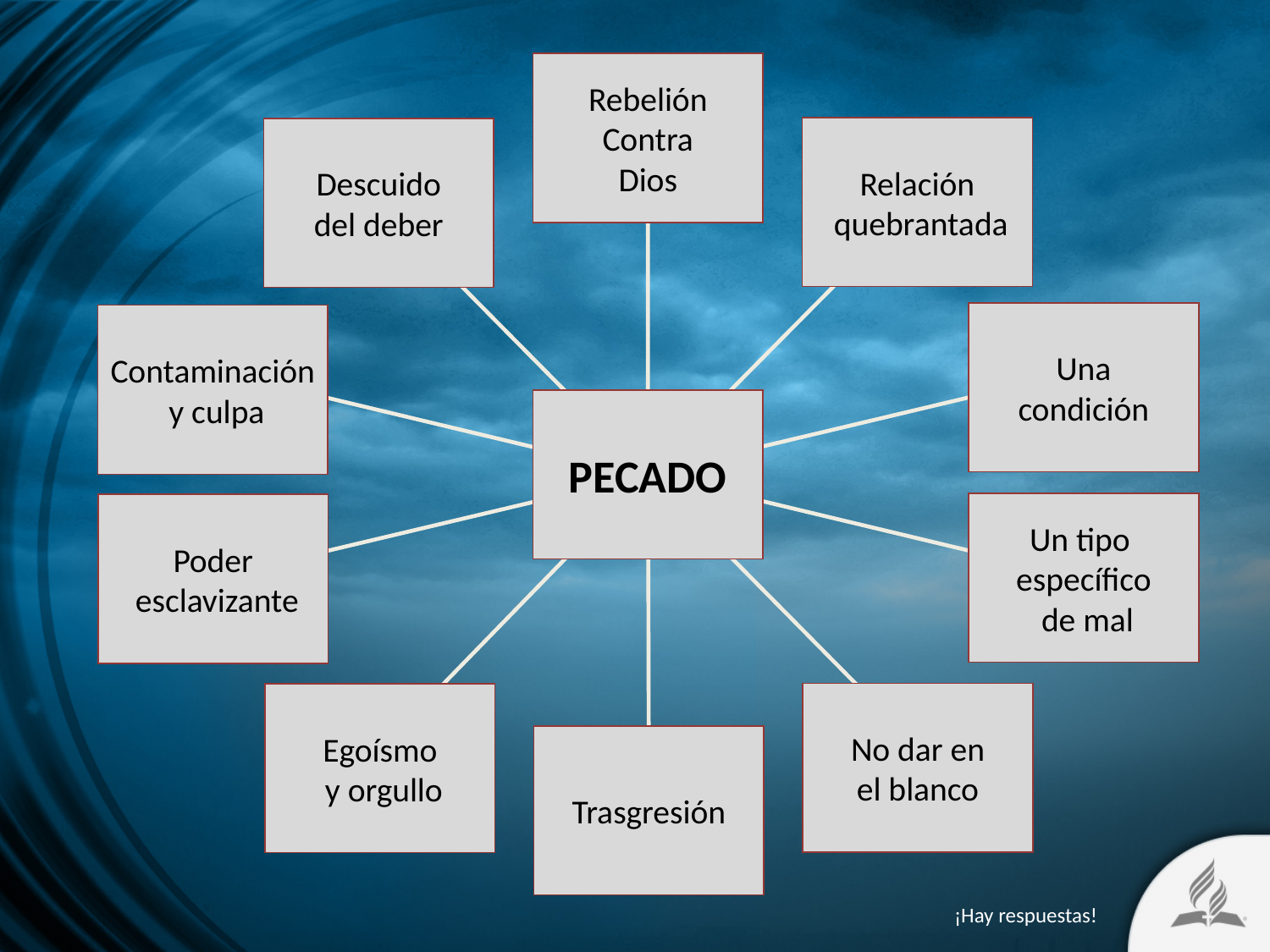

Rebelión
Contra
Dios
Relación
 quebrantada
Descuido
del deber

Una
condición
Contaminación
 y culpa
PECADO

Un tipo
específico
 de mal
Poder
 esclavizante

No dar en
el blanco
Egoísmo
 y orgullo
Trasgresión
¡Hay respuestas!